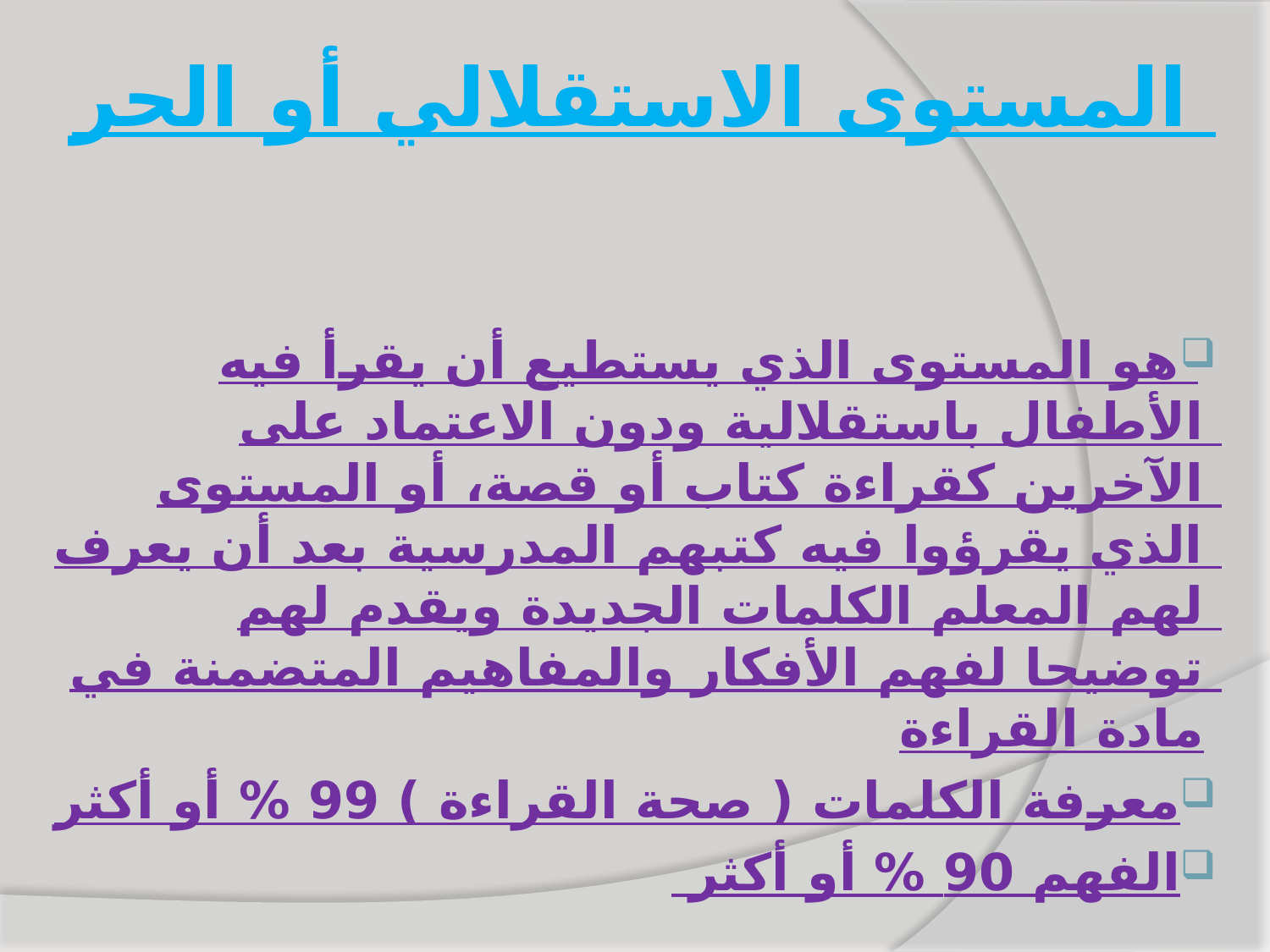

# المستوى الاستقلالي أو الحر
هو المستوى الذي يستطيع أن يقرأ فيه الأطفال باستقلالية ودون الاعتماد على الآخرين كقراءة كتاب أو قصة، أو المستوى الذي يقرؤوا فيه كتبهم المدرسية بعد أن يعرف لهم المعلم الكلمات الجديدة ويقدم لهم توضيحا لفهم الأفكار والمفاهيم المتضمنة في مادة القراءة
معرفة الكلمات ( صحة القراءة ) 99 % أو أكثر
الفهم 90 % أو أكثر